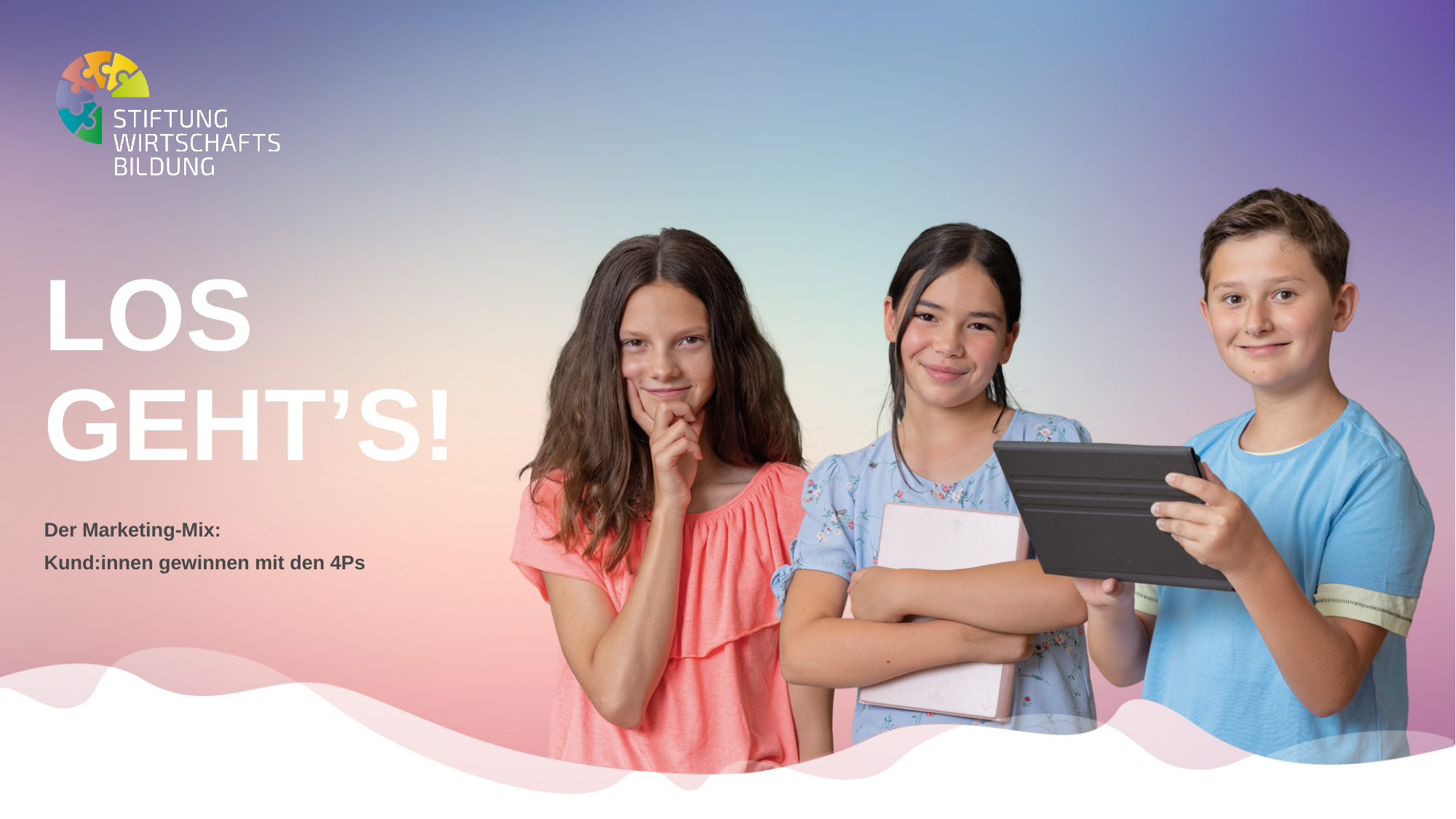

# Los Geht’s!
Der Marketing-Mix:
Kund:innen gewinnen mit den 4Ps